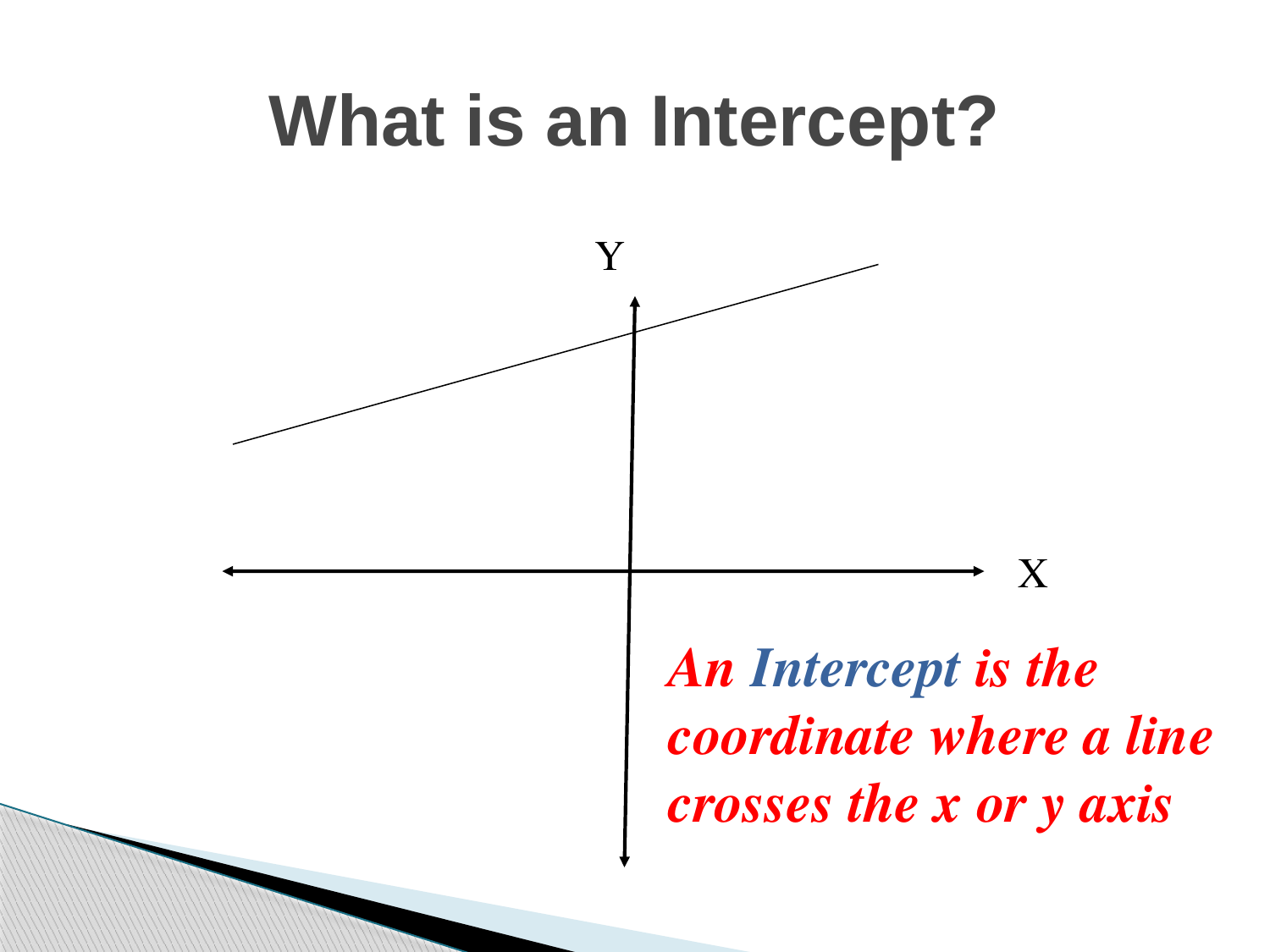

# What is an Intercept?
Y

X

An Intercept is the coordinate where a line crosses the x or y axis